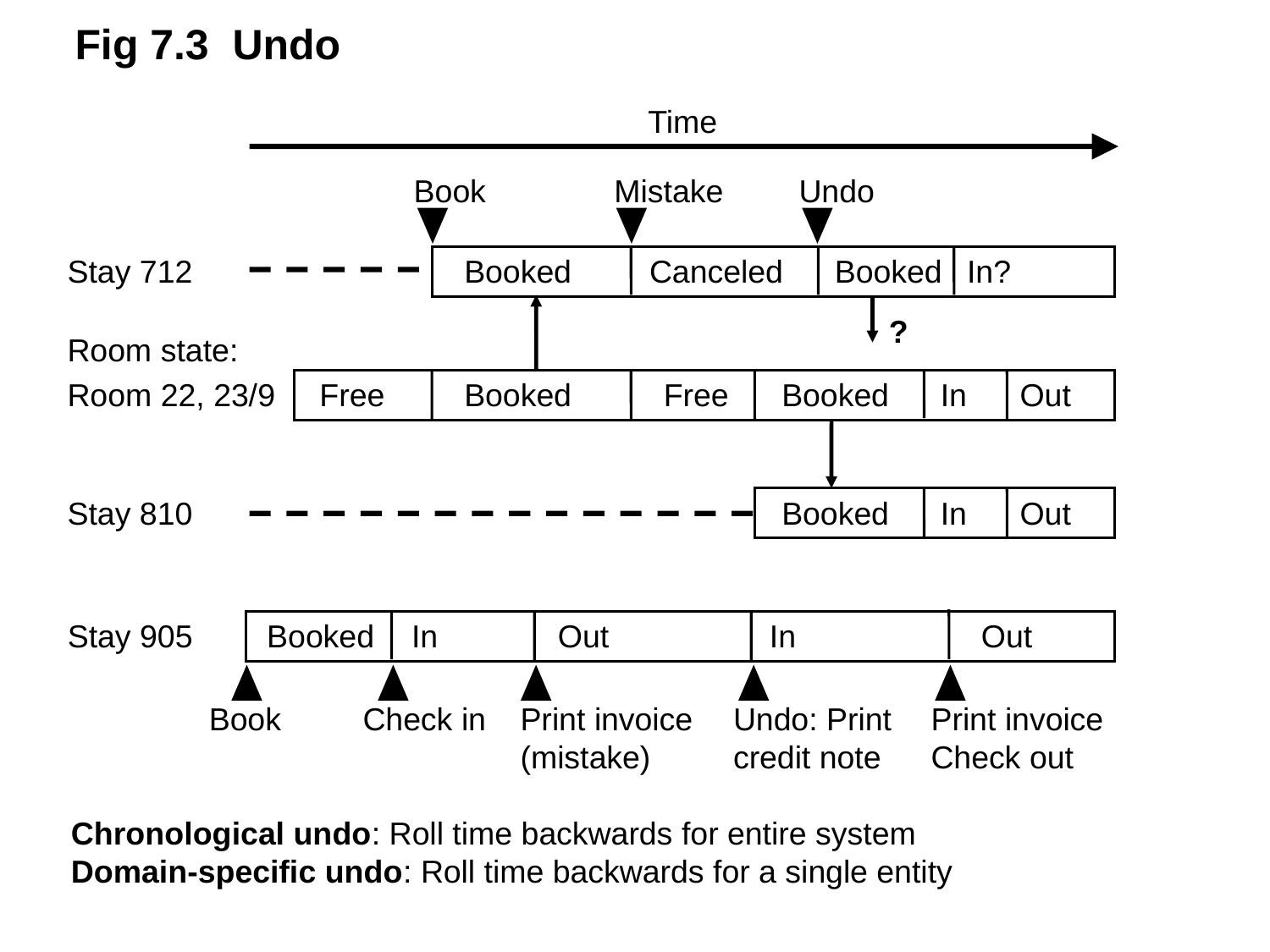

Fig 7.3  Undo
Time

Book
Mistake
Undo

Stay 712	Booked	Canceled	Booked	In?

Room state:
Room 22, 23/9	Free	Booked	Free	Booked	In	Out

Stay 810	Booked	In	Out

?

Stay 905	Booked	In	Out	In	Out

Book
Check in
Print invoice
(mistake)
Undo: Print
credit note
Print invoice
Check out
Chronological undo: Roll time backwards for entire system
Domain-specific undo: Roll time backwards for a single entity